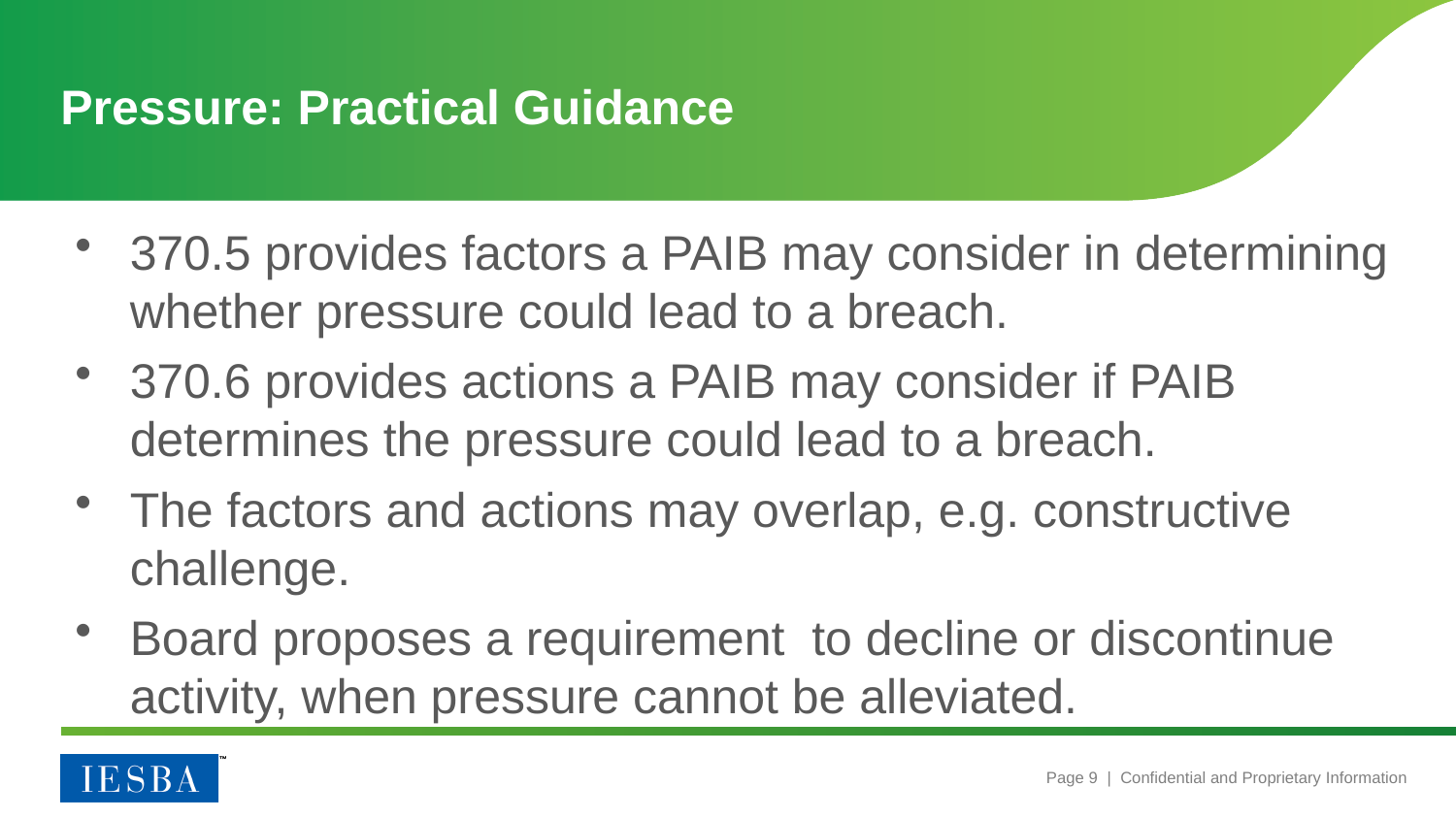

# Pressure: Practical Guidance
370.5 provides factors a PAIB may consider in determining whether pressure could lead to a breach.
370.6 provides actions a PAIB may consider if PAIB determines the pressure could lead to a breach.
The factors and actions may overlap, e.g. constructive challenge.
Board proposes a requirement  to decline or discontinue activity, when pressure cannot be alleviated.